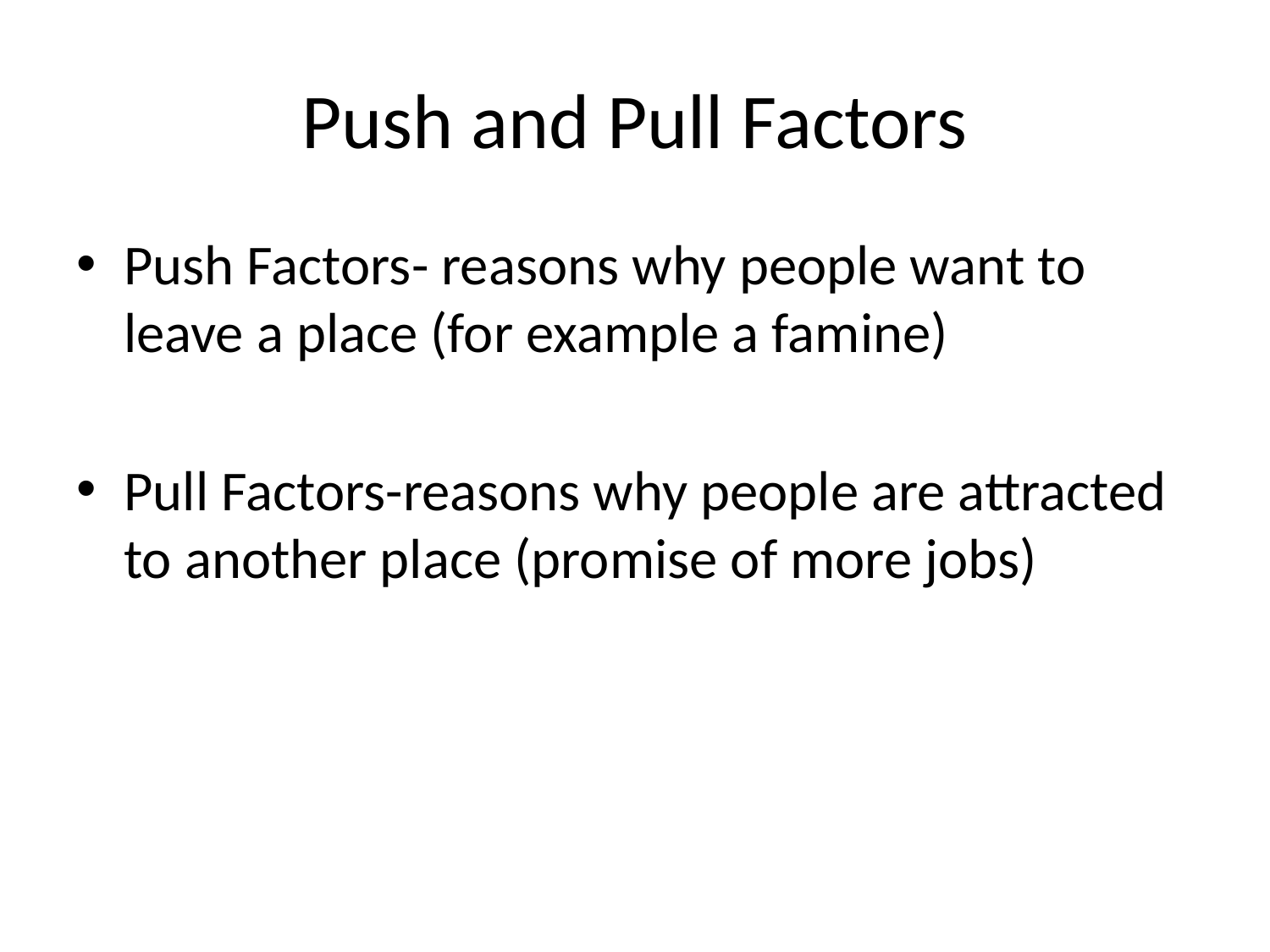

# Push and Pull Factors
Push Factors- reasons why people want to leave a place (for example a famine)

Pull Factors-reasons why people are attracted to another place (promise of more jobs)